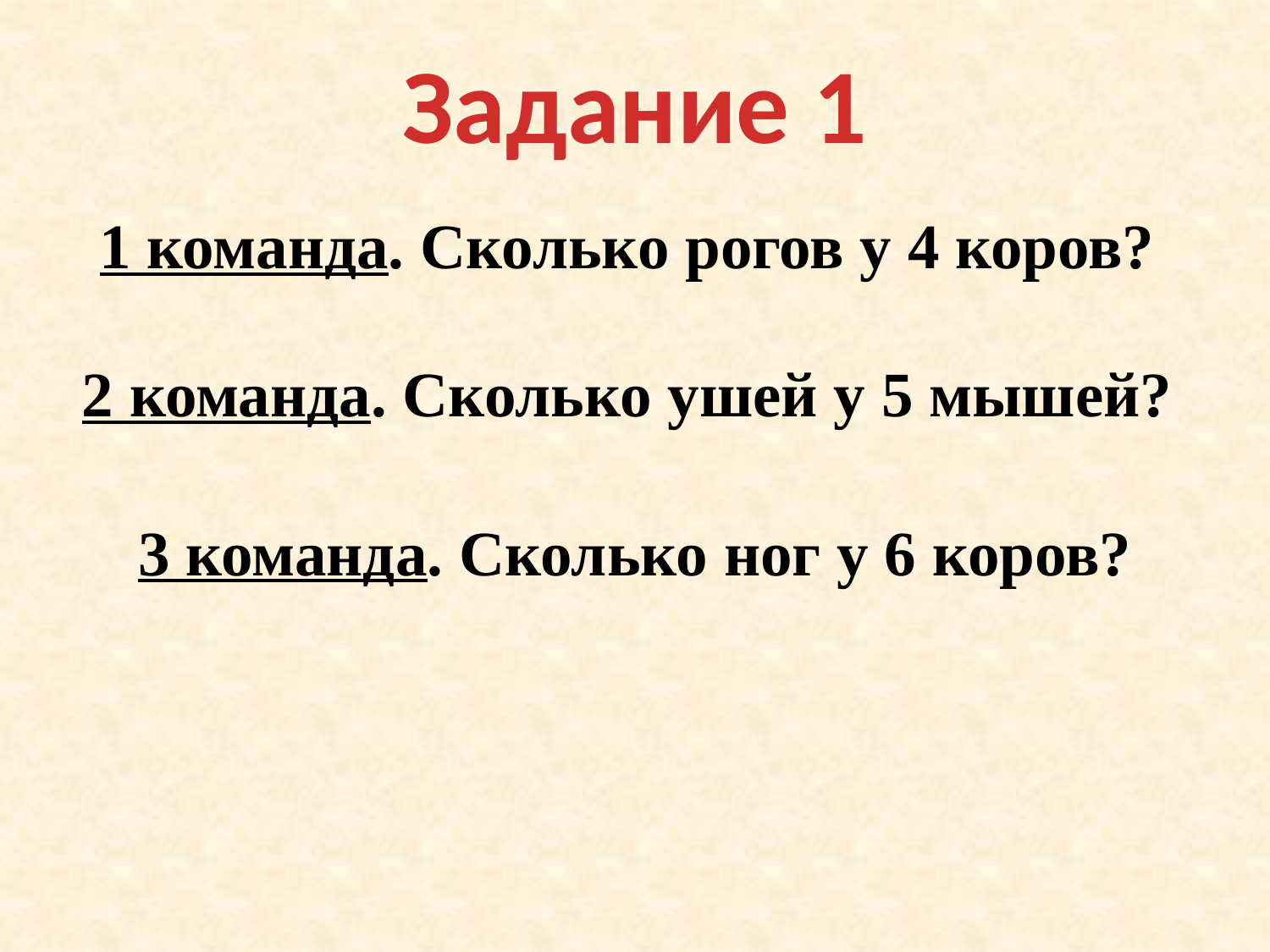

Задание 1
1 команда. Сколько рогов у 4 коров?
2 команда. Сколько ушей у 5 мышей?
3 команда. Сколько ног у 6 коров?